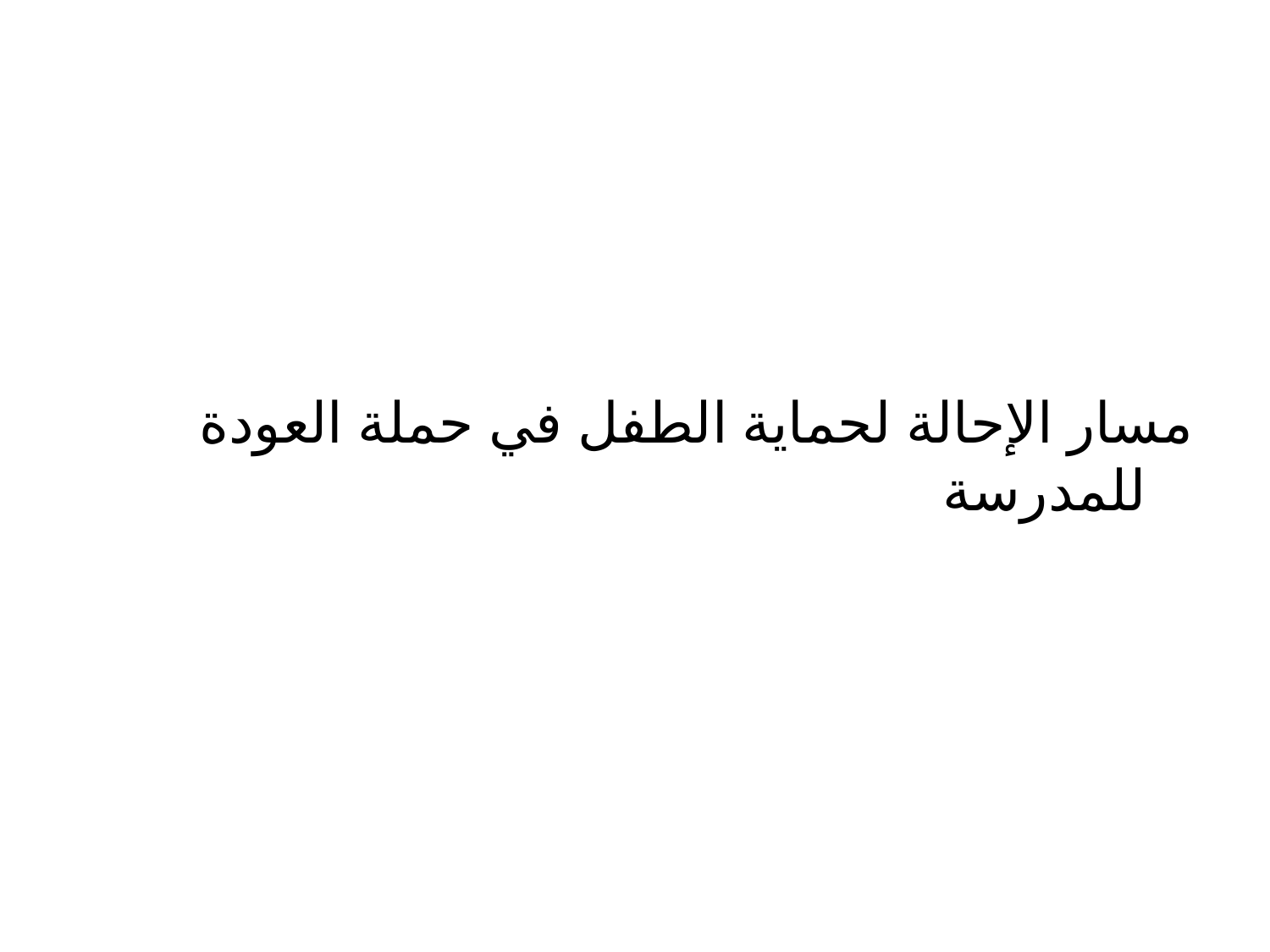

مسار الإحالة لحماية الطفل في حملة العودة للمدرسة